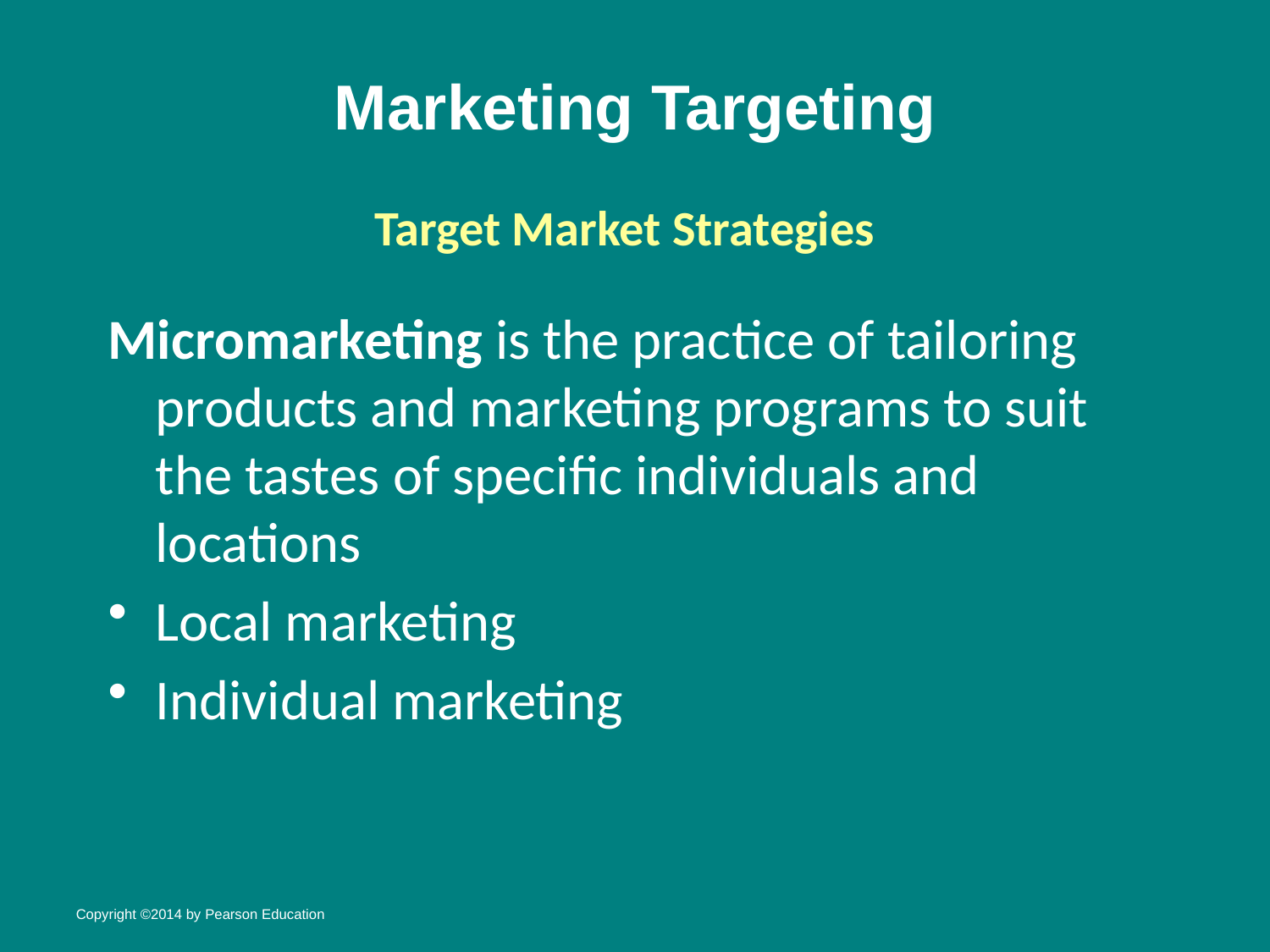

# Marketing Targeting
Target Market Strategies

Micromarketing is the practice of tailoring products and marketing programs to suit the tastes of specific individuals and locations
Local marketing
Individual marketing

Copyright ©2014 by Pearson Education